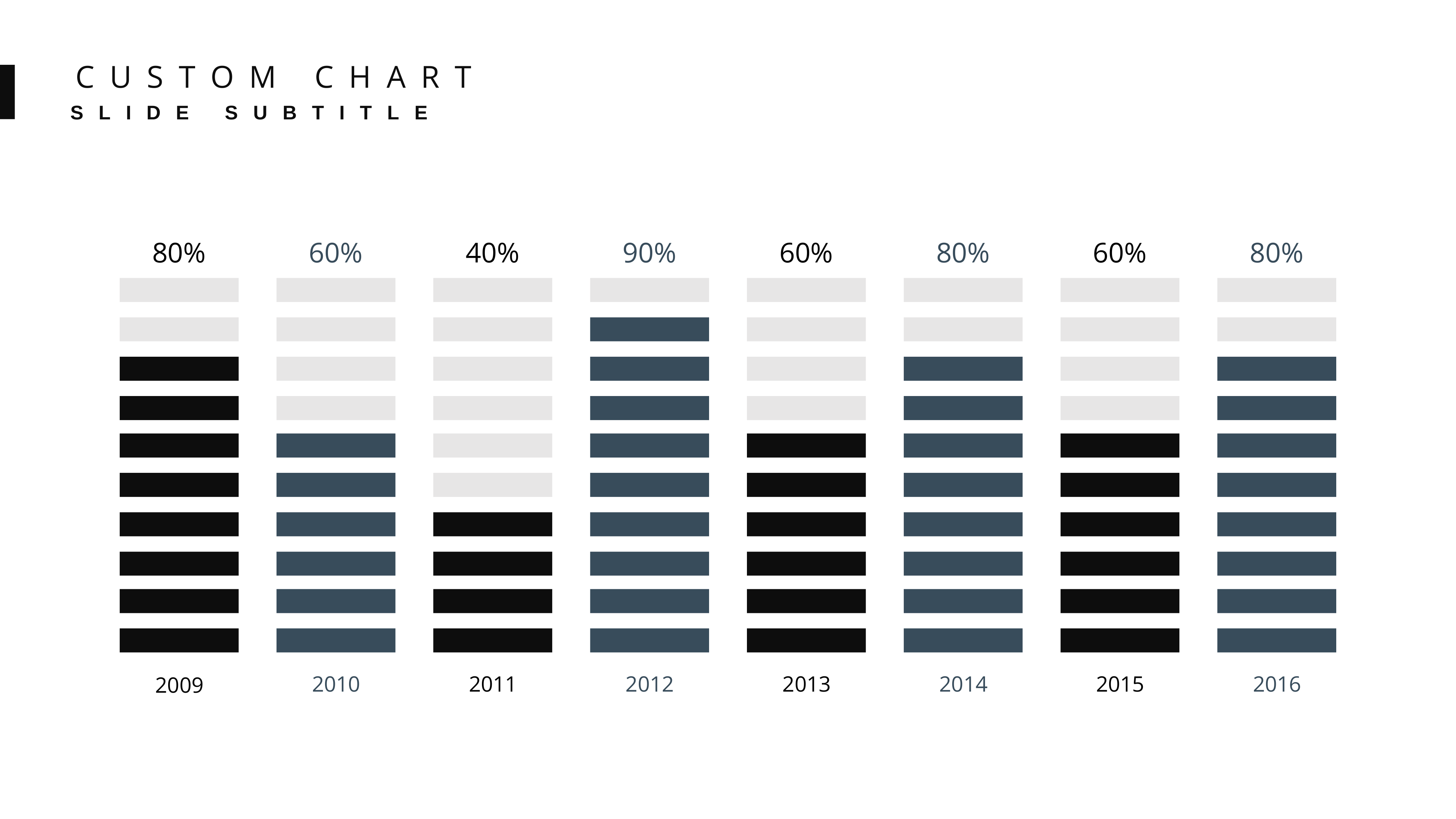

CUSTOM CHART

SLIDE SUBTITLE
80%
60%
40%
90%
60%
80%
60%
80%

2010
2011
2012
2013
2014
2015
2016
2009